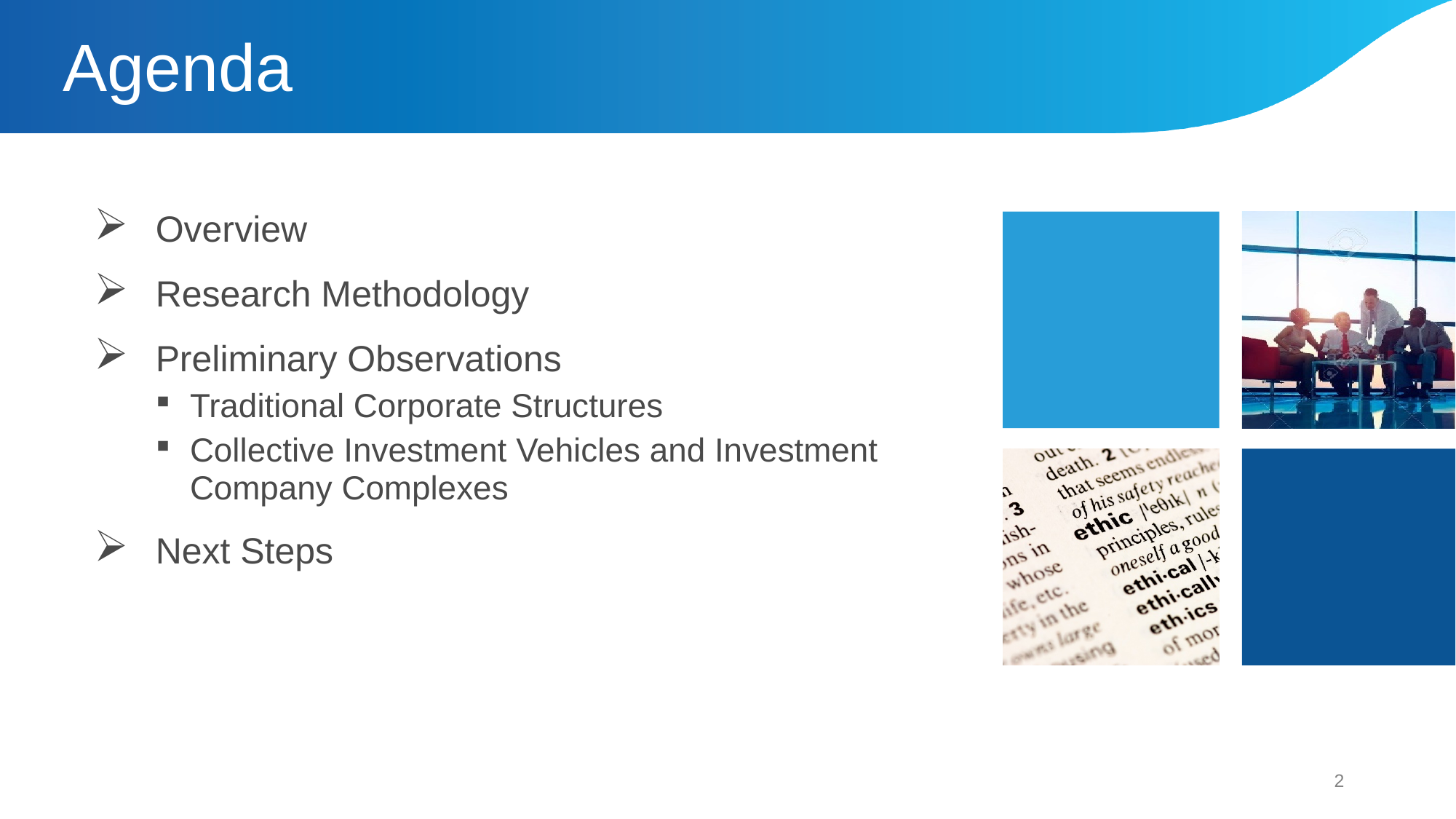

# Agenda
Overview
Research Methodology
Preliminary Observations
Traditional Corporate Structures
Collective Investment Vehicles and Investment Company Complexes
Next Steps

2